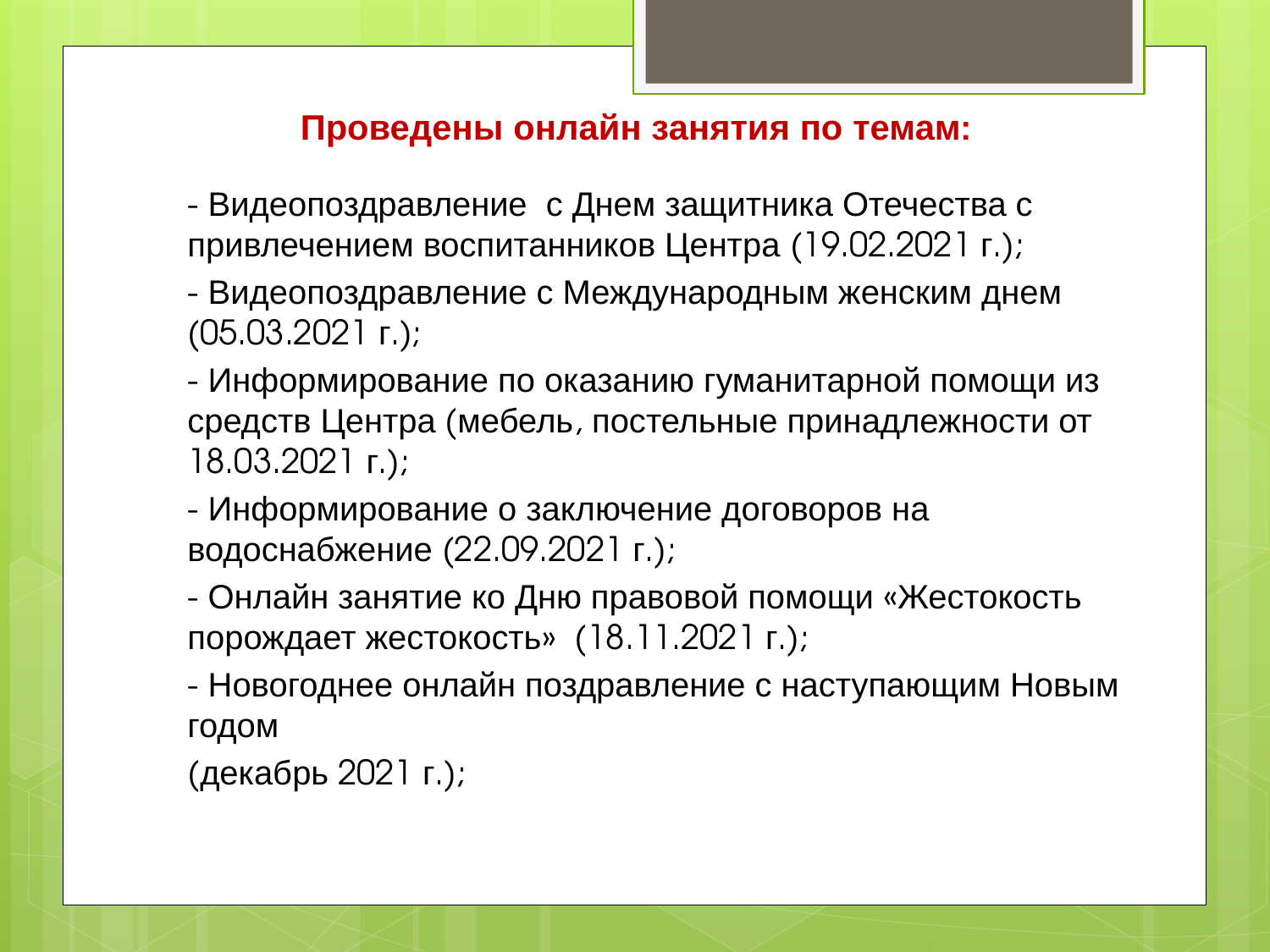

# Проведены онлайн занятия по темам:
- Видеопоздравление  с Днем защитника Отечества с привлечением воспитанников Центра (19.02.2021 г.);
- Видеопоздравление с Международным женским днем (05.03.2021 г.);
- Информирование по оказанию гуманитарной помощи из средств Центра (мебель, постельные принадлежности от 18.03.2021 г.);
- Информирование о заключение договоров на водоснабжение (22.09.2021 г.);
- Онлайн занятие ко Дню правовой помощи «Жестокость порождает жестокость»  (18.11.2021 г.);
- Новогоднее онлайн поздравление с наступающим Новым годом
(декабрь 2021 г.);